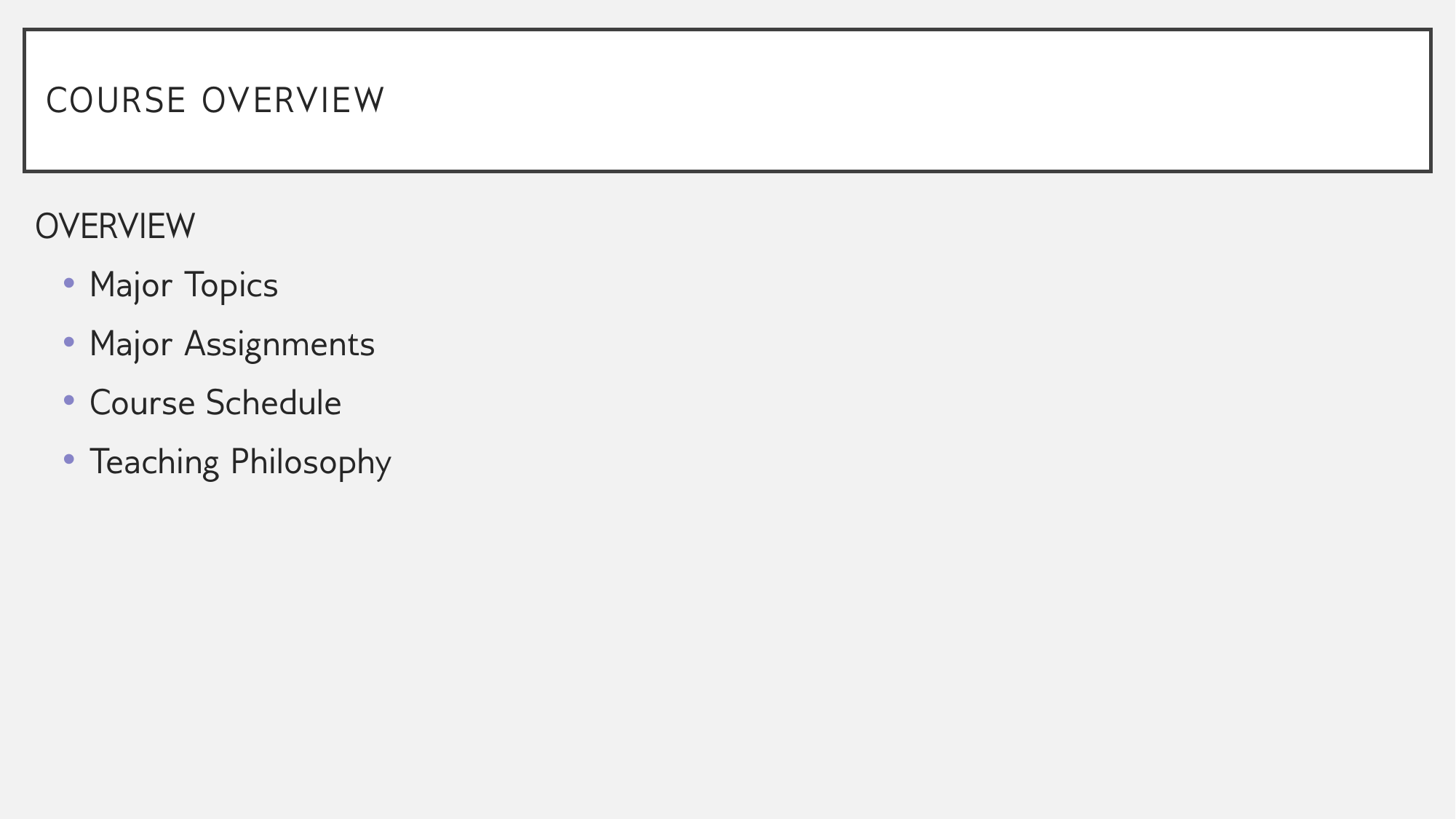

# Course Overview
OVERVIEW
Major Topics
Major Assignments
Course Schedule
Teaching Philosophy